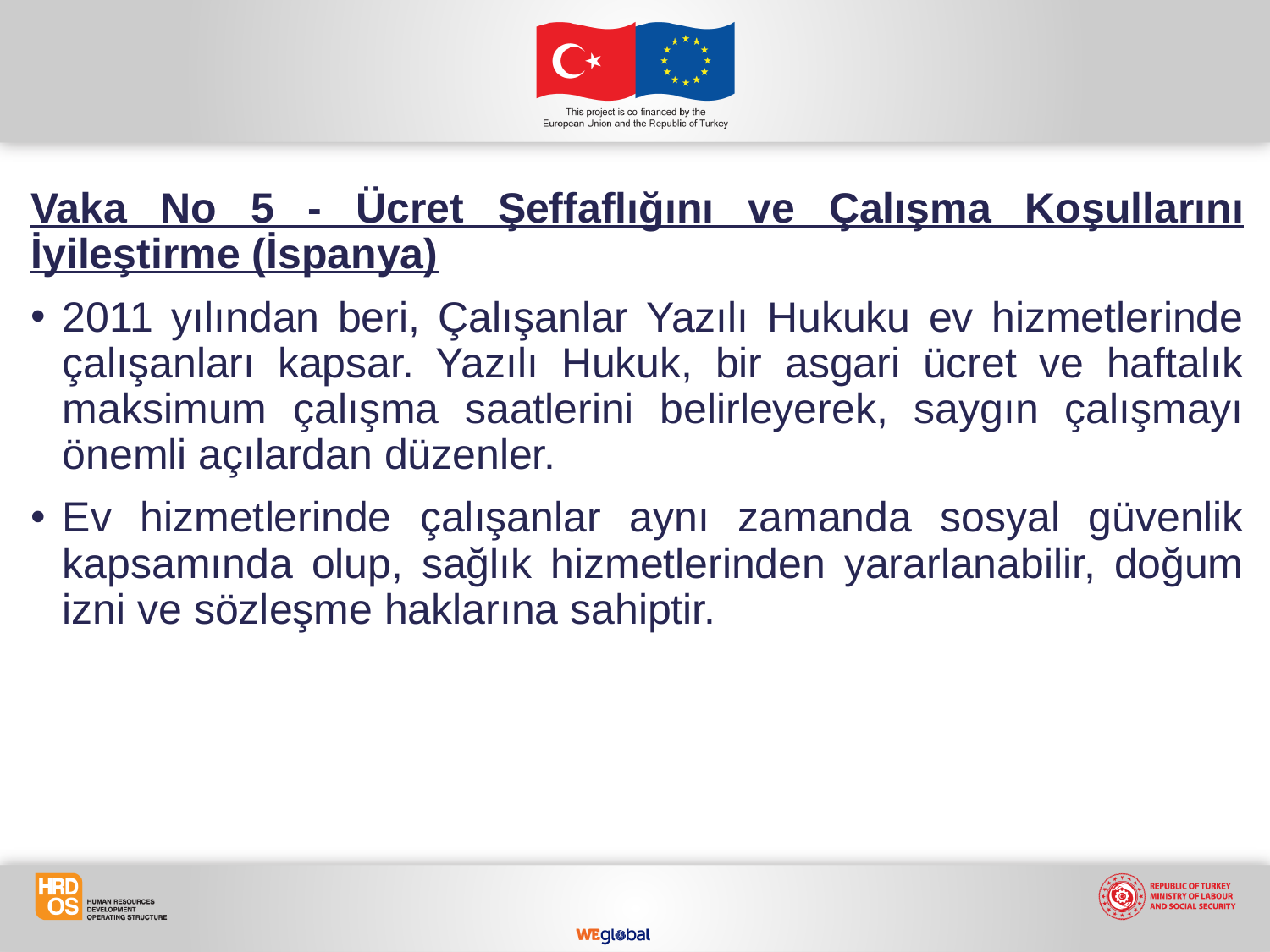

Vaka No 5 - Ücret Şeffaflığını ve Çalışma Koşullarını İyileştirme (İspanya)
2011 yılından beri, Çalışanlar Yazılı Hukuku ev hizmetlerinde çalışanları kapsar. Yazılı Hukuk, bir asgari ücret ve haftalık maksimum çalışma saatlerini belirleyerek, saygın çalışmayı önemli açılardan düzenler.
Ev hizmetlerinde çalışanlar aynı zamanda sosyal güvenlik kapsamında olup, sağlık hizmetlerinden yararlanabilir, doğum izni ve sözleşme haklarına sahiptir.